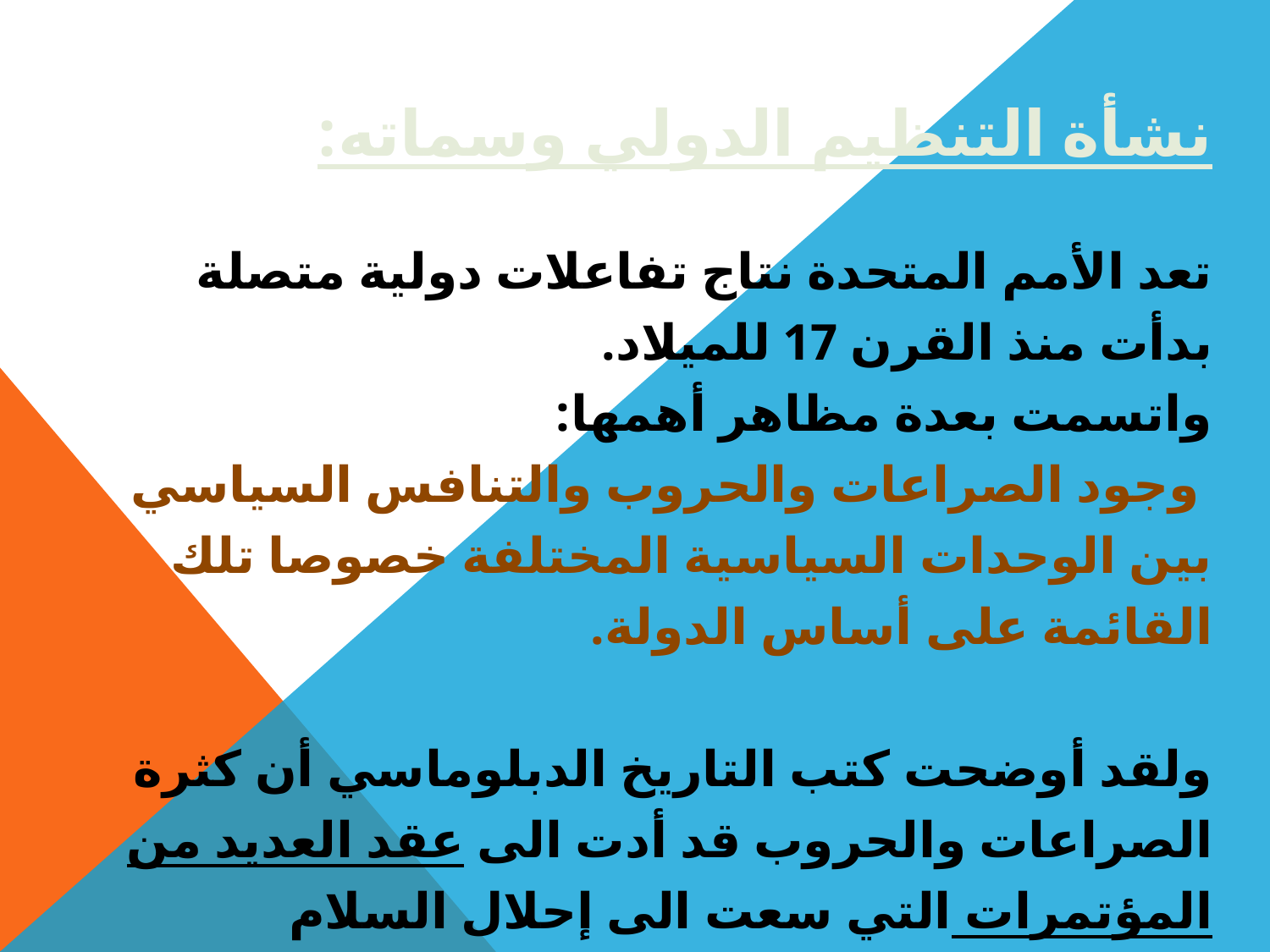

نشأة التنظيم الدولي وسماته:

تعد الأمم المتحدة نتاج تفاعلات دولية متصلة بدأت منذ القرن 17 للميلاد.
واتسمت بعدة مظاهر أهمها:
 وجود الصراعات والحروب والتنافس السياسي بين الوحدات السياسية المختلفة خصوصا تلك القائمة على أساس الدولة.

ولقد أوضحت كتب التاريخ الدبلوماسي أن كثرة الصراعات والحروب قد أدت الى عقد العديد من المؤتمرات التي سعت الى إحلال السلام وبالتالي كان لها دور في تطوير وبلورة قواعد وأصول التنظيم الدولي.